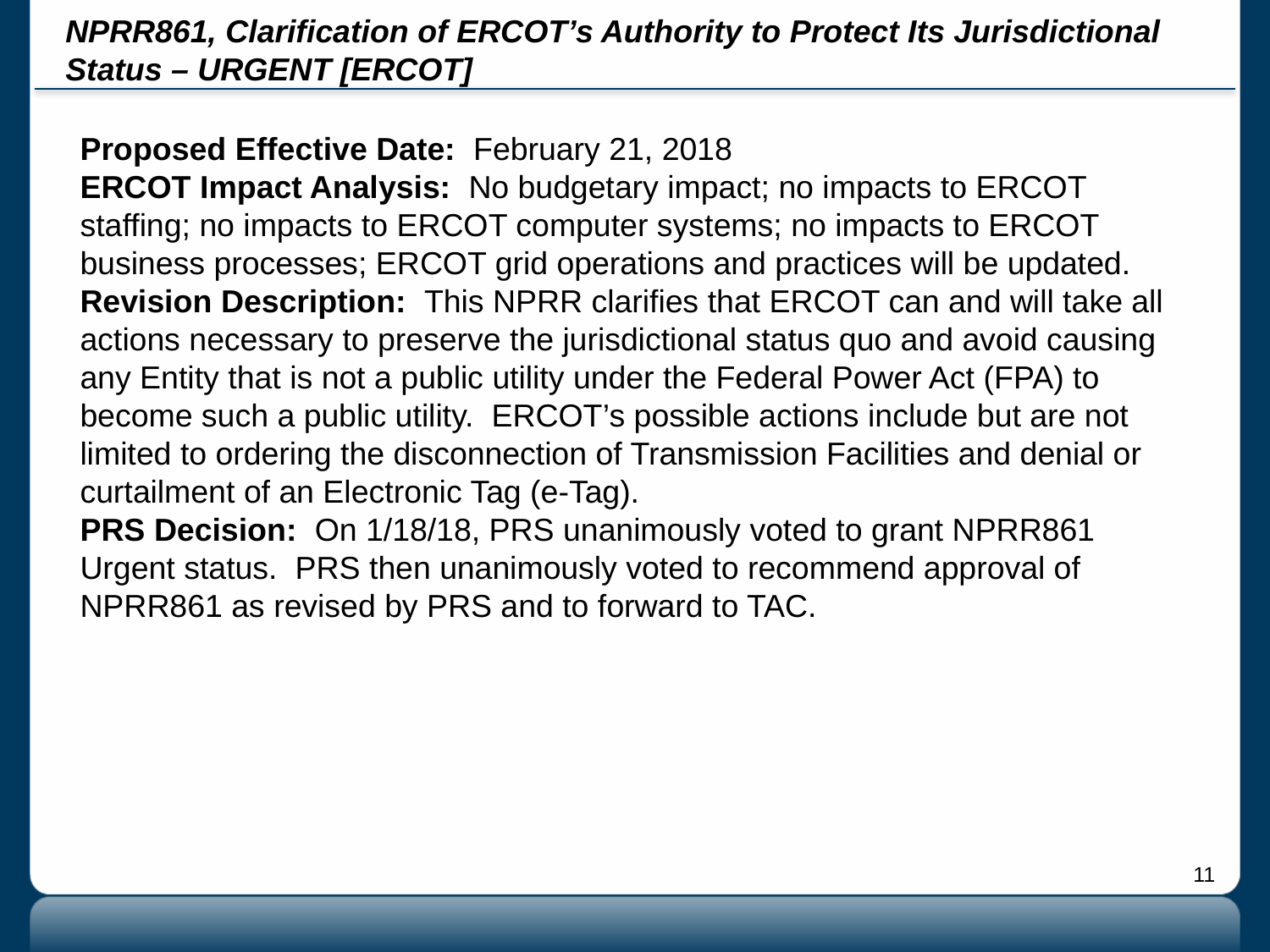

# NPRR861, Clarification of ERCOT’s Authority to Protect Its Jurisdictional Status – URGENT [ERCOT]
Proposed Effective Date:  February 21, 2018
ERCOT Impact Analysis:  No budgetary impact; no impacts to ERCOT staffing; no impacts to ERCOT computer systems; no impacts to ERCOT business processes; ERCOT grid operations and practices will be updated.
Revision Description:  This NPRR clarifies that ERCOT can and will take all actions necessary to preserve the jurisdictional status quo and avoid causing any Entity that is not a public utility under the Federal Power Act (FPA) to become such a public utility.  ERCOT’s possible actions include but are not limited to ordering the disconnection of Transmission Facilities and denial or curtailment of an Electronic Tag (e-Tag).
PRS Decision:  On 1/18/18, PRS unanimously voted to grant NPRR861 Urgent status.  PRS then unanimously voted to recommend approval of NPRR861 as revised by PRS and to forward to TAC.